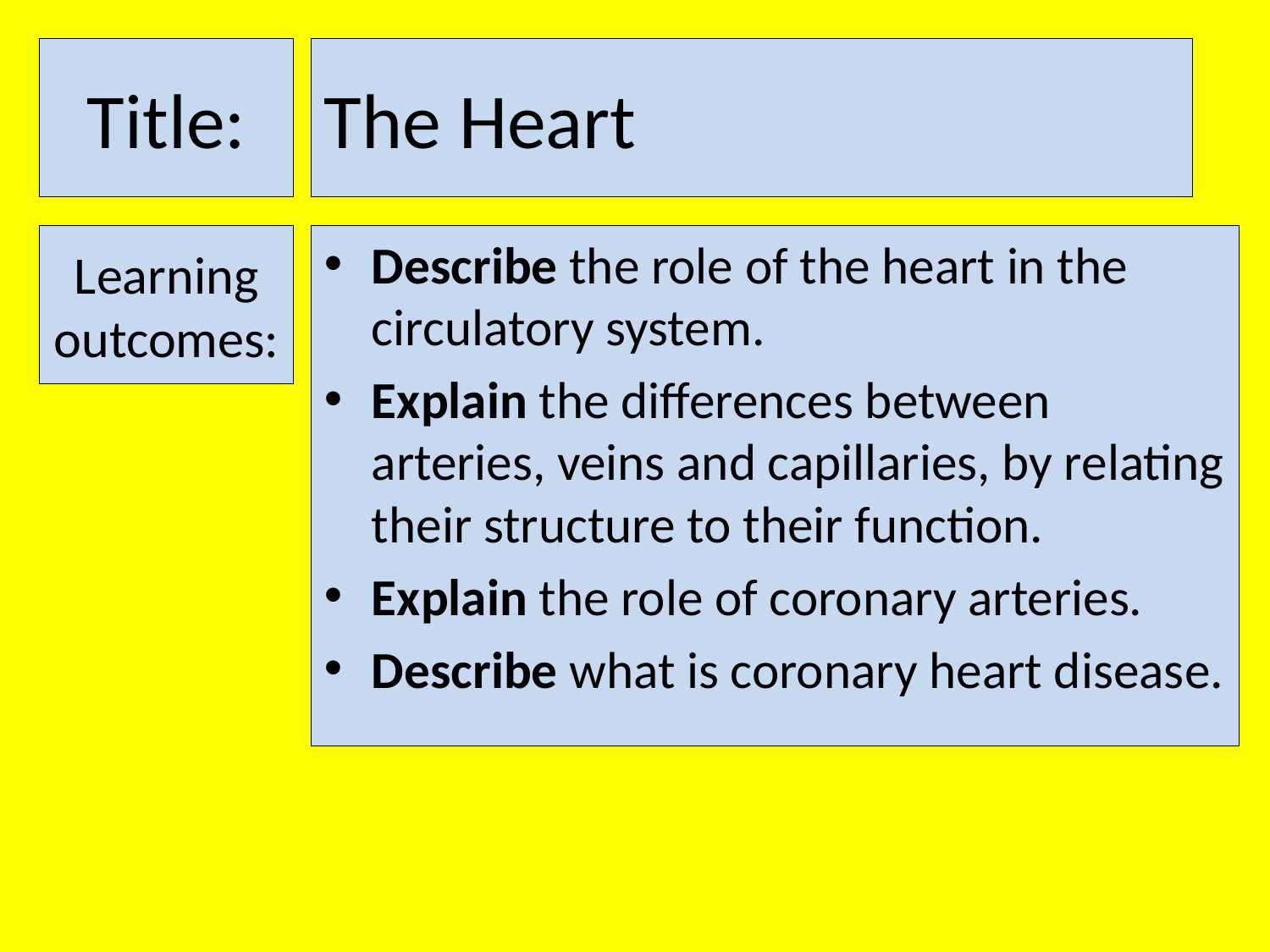

Title:
# The Heart
Learning outcomes:
Describe the role of the heart in the circulatory system.
Explain the differences between arteries, veins and capillaries, by relating their structure to their function.
Explain the role of coronary arteries.
Describe what is coronary heart disease.